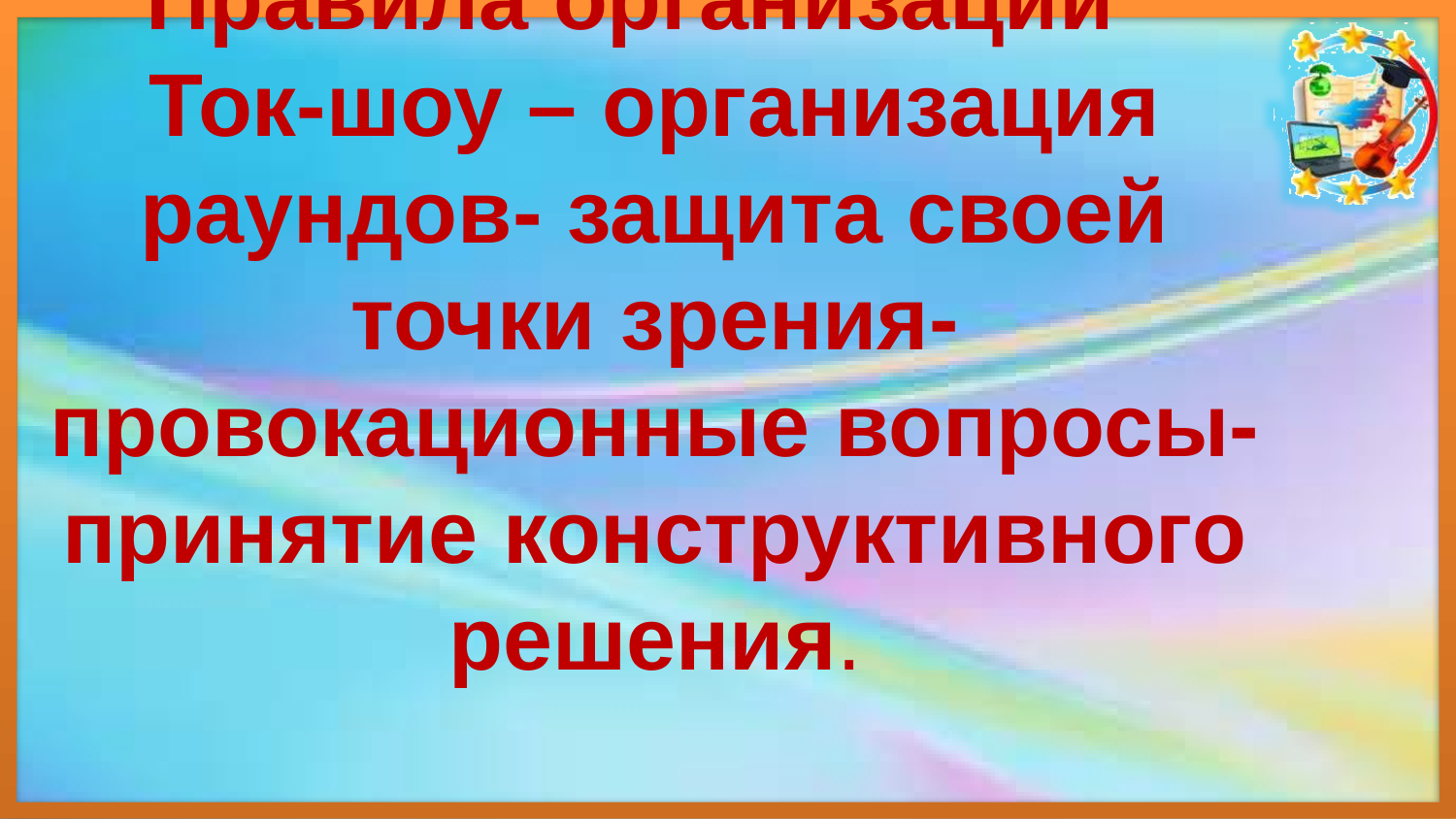

Правила организации
Ток-шоу – организация раундов- защита своей точки зрения-провокационные вопросы- принятие конструктивного решения.